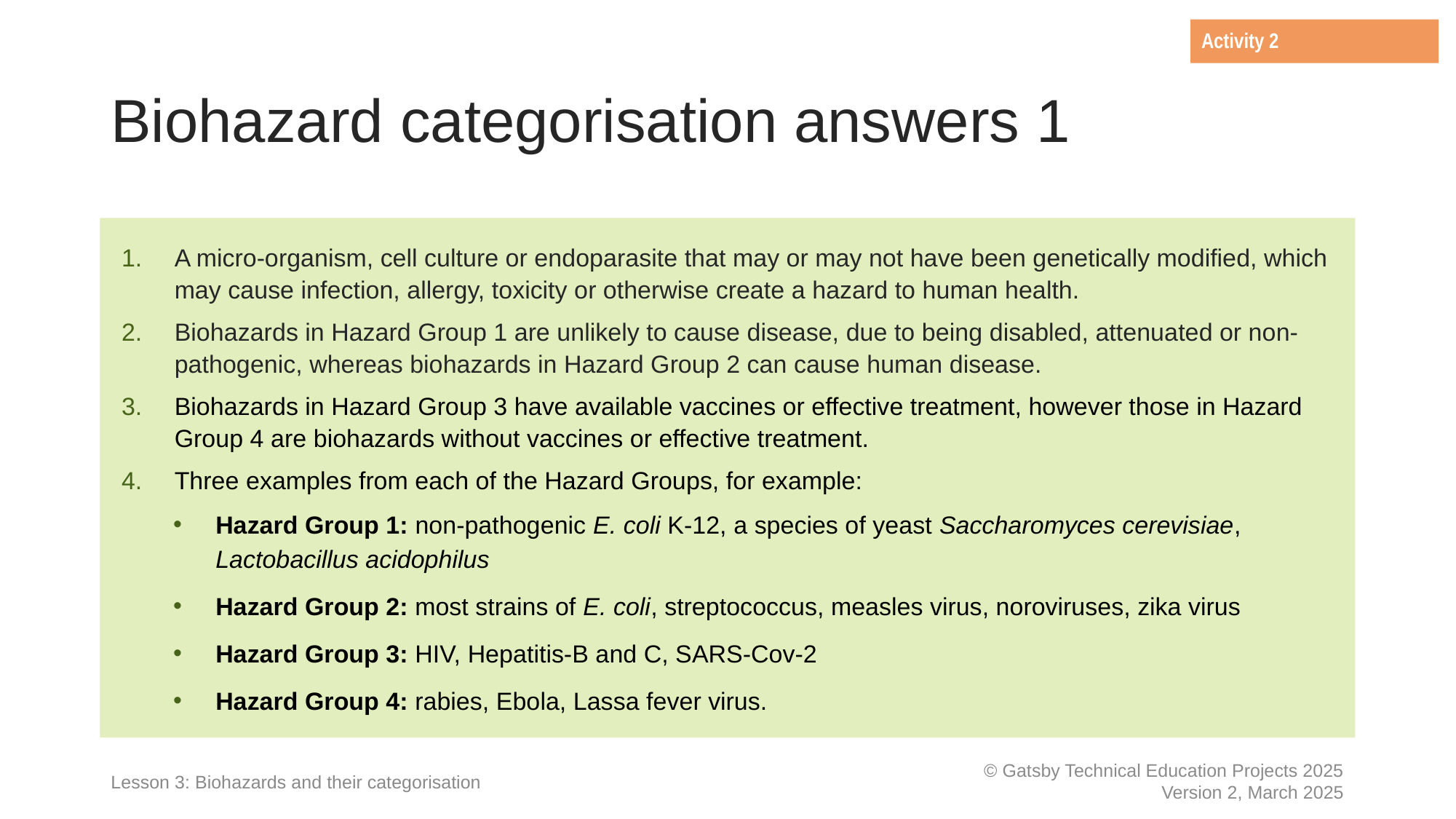

Activity 2
# Biohazard categorisation answers 1
A micro-organism, cell culture or endoparasite that may or may not have been genetically modified, which may cause infection, allergy, toxicity or otherwise create a hazard to human health.
Biohazards in Hazard Group 1 are unlikely to cause disease, due to being disabled, attenuated or non-pathogenic, whereas biohazards in Hazard Group 2 can cause human disease.
Biohazards in Hazard Group 3 have available vaccines or effective treatment, however those in Hazard Group 4 are biohazards without vaccines or effective treatment.
Three examples from each of the Hazard Groups, for example:
Hazard Group 1: non-pathogenic E. coli K-12, a species of yeast Saccharomyces cerevisiae, Lactobacillus acidophilus
Hazard Group 2: most strains of E. coli, streptococcus, measles virus, noroviruses, zika virus
Hazard Group 3: HIV, Hepatitis-B and C, SARS-Cov-2
Hazard Group 4: rabies, Ebola, Lassa fever virus.
Lesson 3: Biohazards and their categorisation